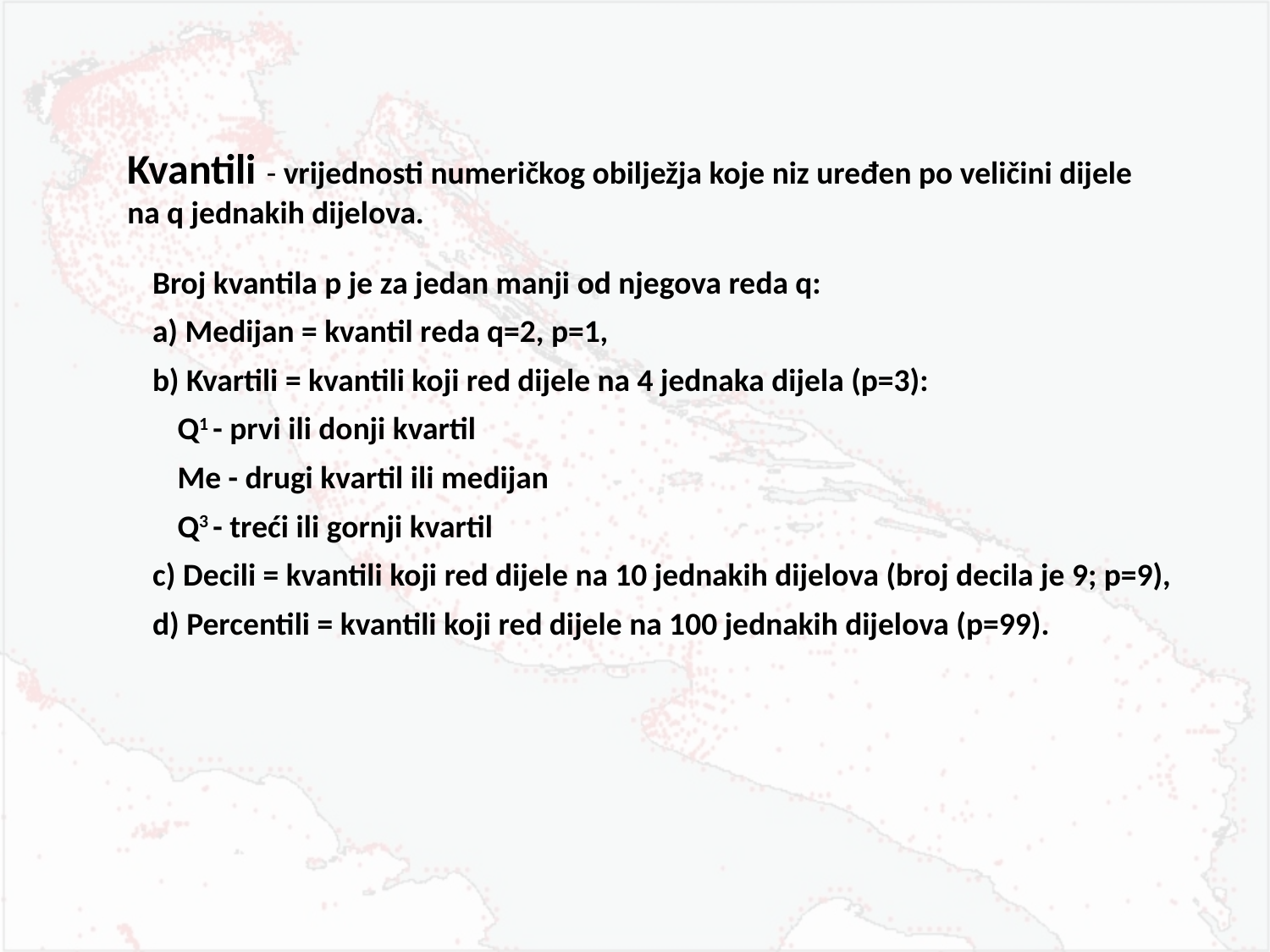

Kvantili - vrijednosti numeričkog obilježja koje niz uređen po veličini dijele na q jednakih dijelova.
Broj kvantila p je za jedan manji od njegova reda q:
a) Medijan = kvantil reda q=2, p=1,
b) Kvartili = kvantili koji red dijele na 4 jednaka dijela (p=3):
Q1 - prvi ili donji kvartil
Me - drugi kvartil ili medijan
Q3 - treći ili gornji kvartil
c) Decili = kvantili koji red dijele na 10 jednakih dijelova (broj decila je 9; p=9),
d) Percentili = kvantili koji red dijele na 100 jednakih dijelova (p=99).